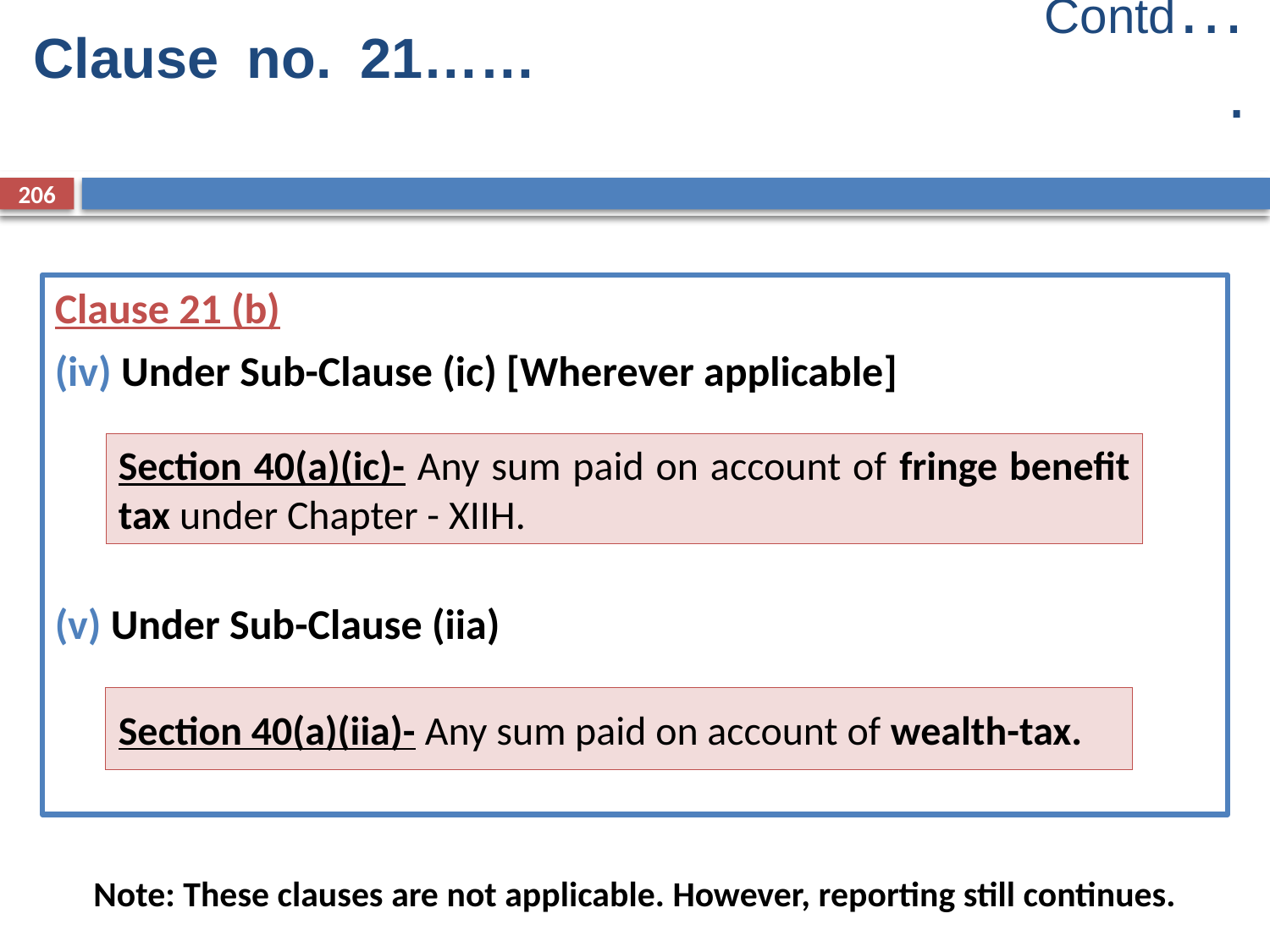

Contd….
# Clause no. 21……
206
Clause 21 (b)
(iv) Under Sub-Clause (ic) [Wherever applicable]

(v) Under Sub-Clause (iia)
Section 40(a)(ic)- Any sum paid on account of fringe benefit tax under Chapter - XIIH.

Section 40(a)(iia)- Any sum paid on account of wealth-tax.

Note: These clauses are not applicable. However, reporting still continues.